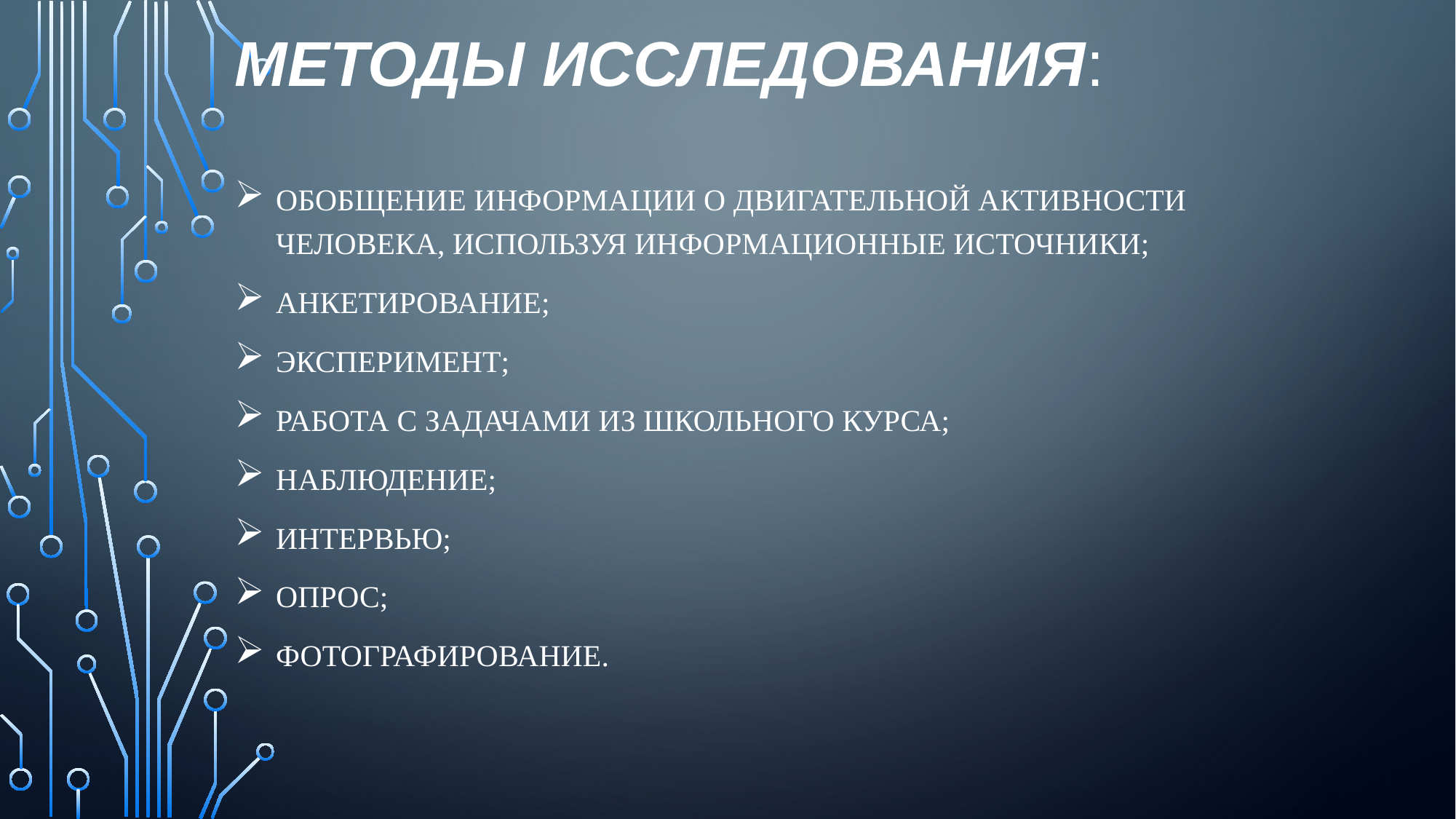

# Методы исследования:
обобщение информации о двигательной активности человека, используя информационные источники;
анкетирование;
эксперимент;
работа с задачами из школьного курса;
наблюдение;
интервью;
опрос;
фотографирование.